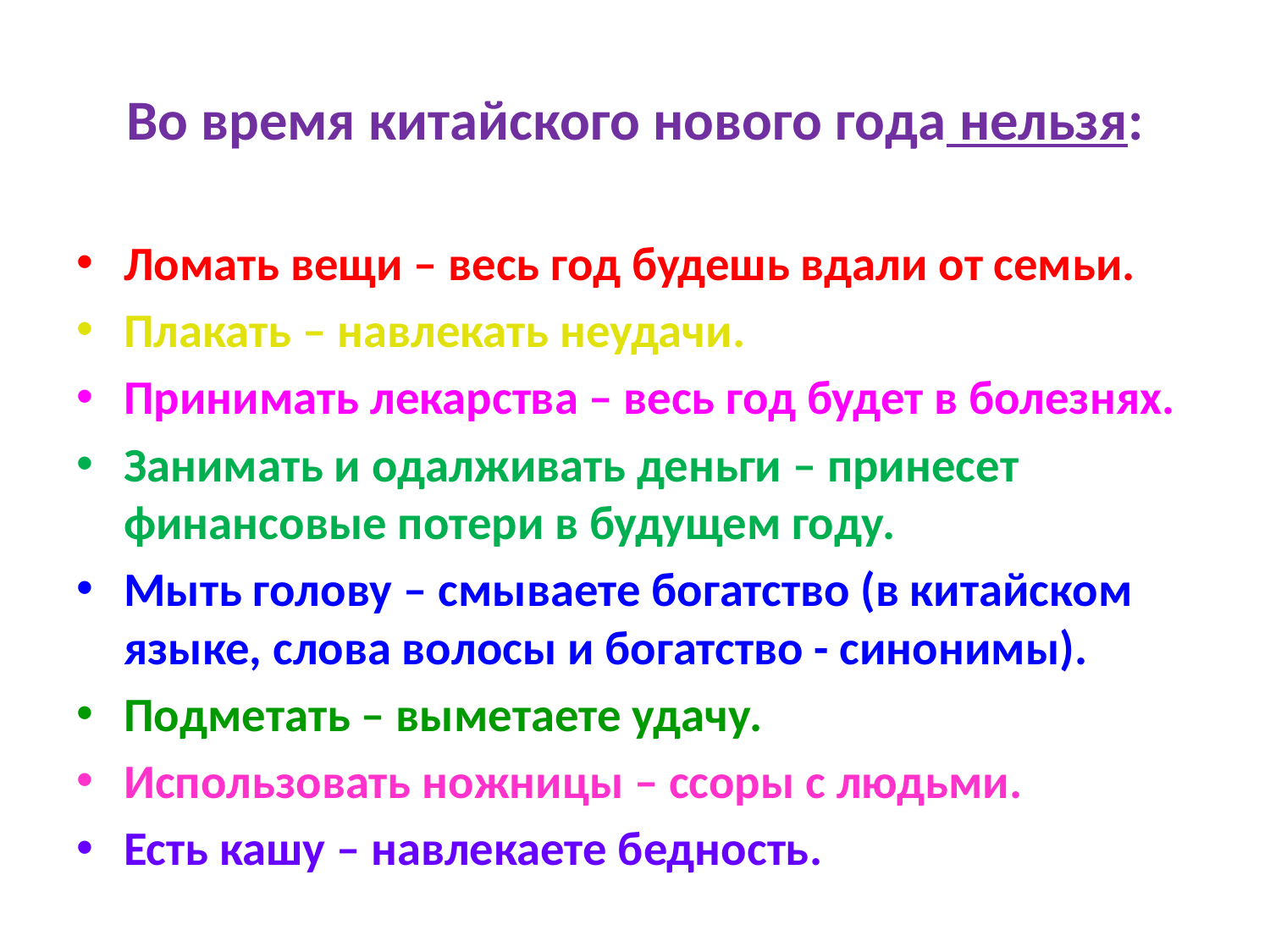

# Во время китайского нового года нельзя:
Ломать вещи – весь год будешь вдали от семьи.
Плакать – навлекать неудачи.
Принимать лекарства – весь год будет в болезнях.
Занимать и одалживать деньги – принесет финансовые потери в будущем году.
Мыть голову – смываете богатство (в китайском языке, слова волосы и богатство - синонимы).
Подметать – выметаете удачу.
Использовать ножницы – ссоры с людьми.
Есть кашу – навлекаете бедность.